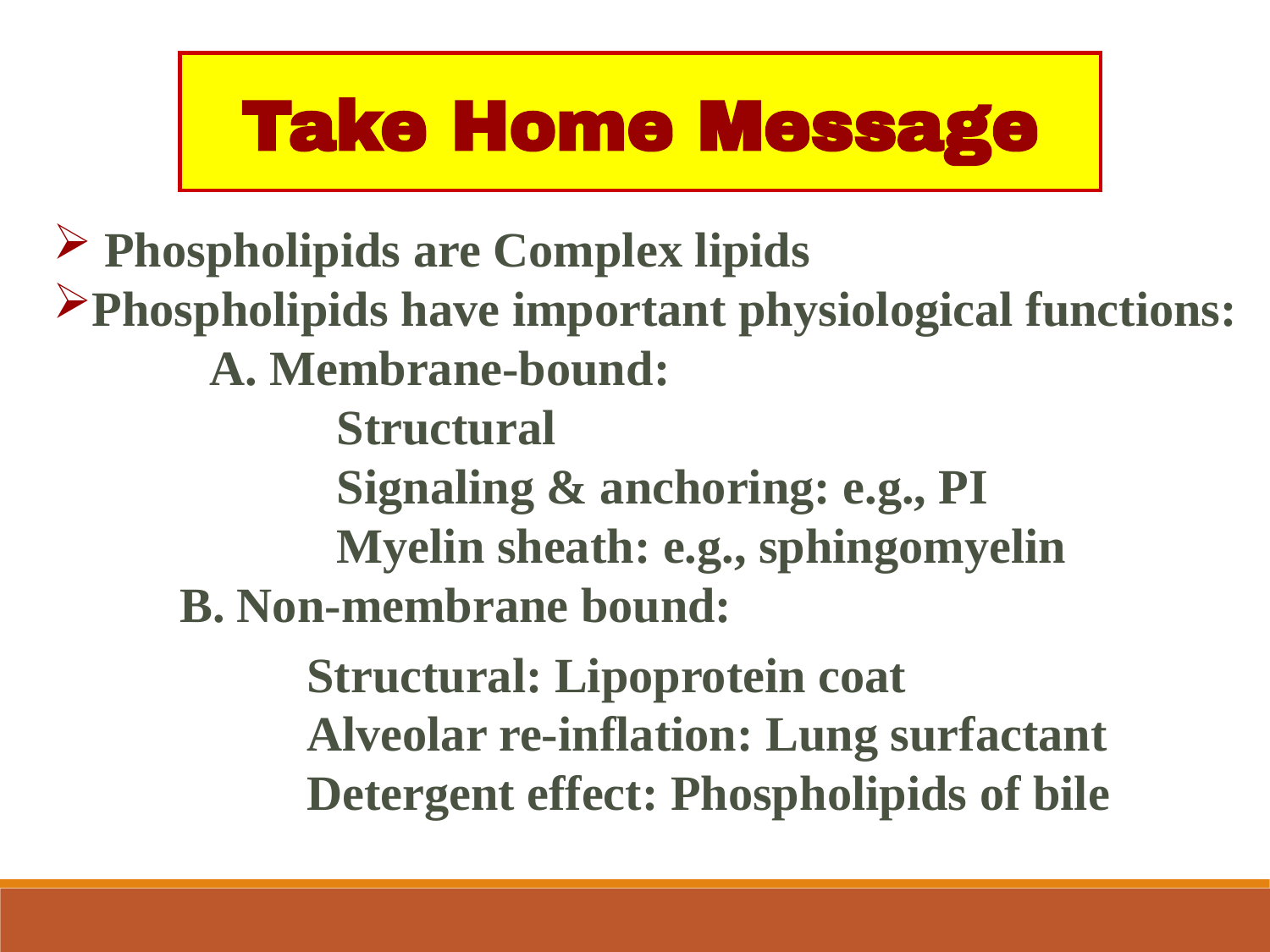

Take Home Message
 Phospholipids are Complex lipids
Phospholipids have important physiological functions:
	A. Membrane-bound:
		Structural
		Signaling & anchoring: e.g., PI
		Myelin sheath: e.g., sphingomyelin
	B. Non-membrane bound:
		Structural: Lipoprotein coat
		Alveolar re-inflation: Lung surfactant
		Detergent effect: Phospholipids of bile